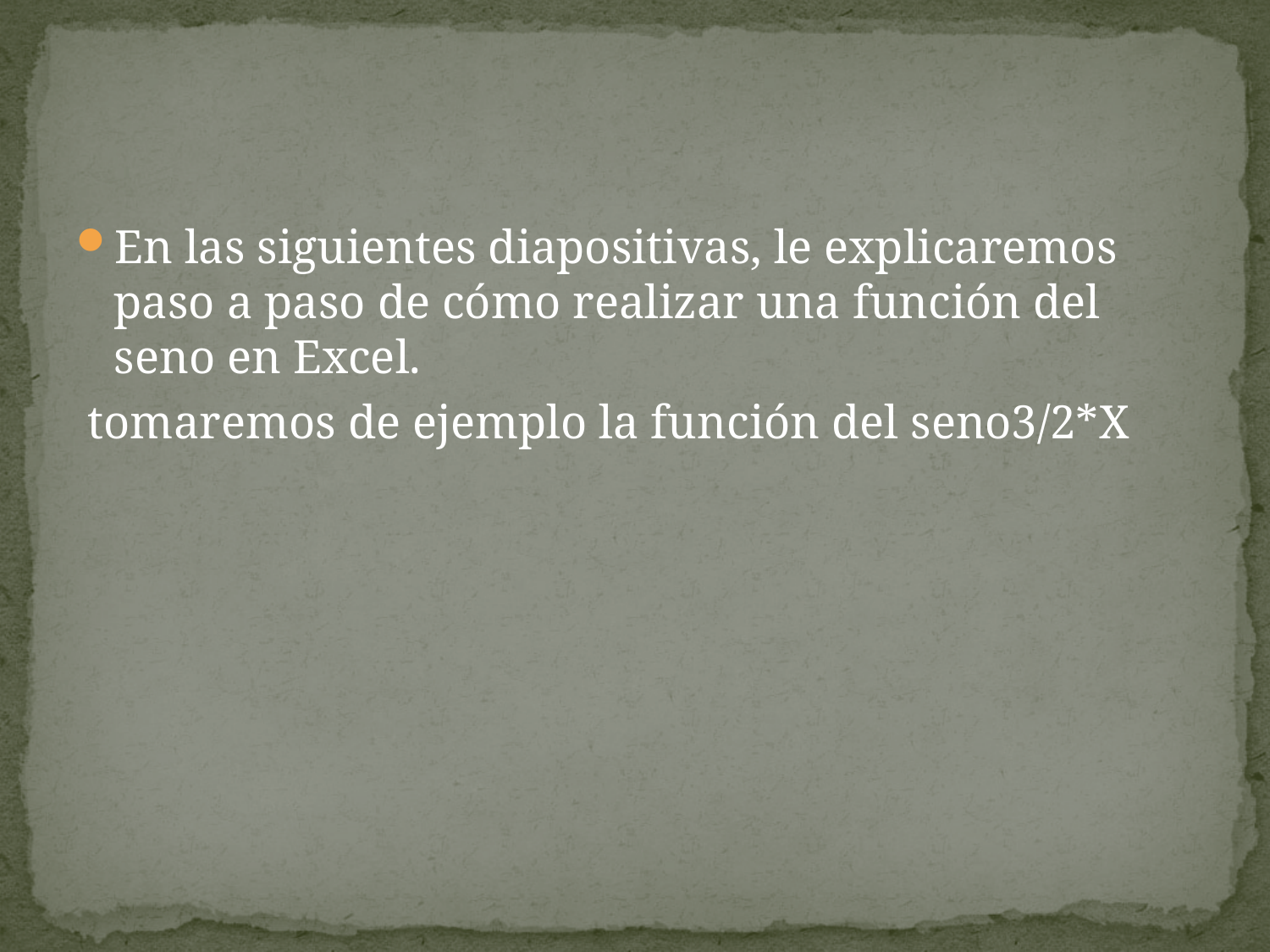

En las siguientes diapositivas, le explicaremos paso a paso de cómo realizar una función del seno en Excel.
 tomaremos de ejemplo la función del seno3/2*X